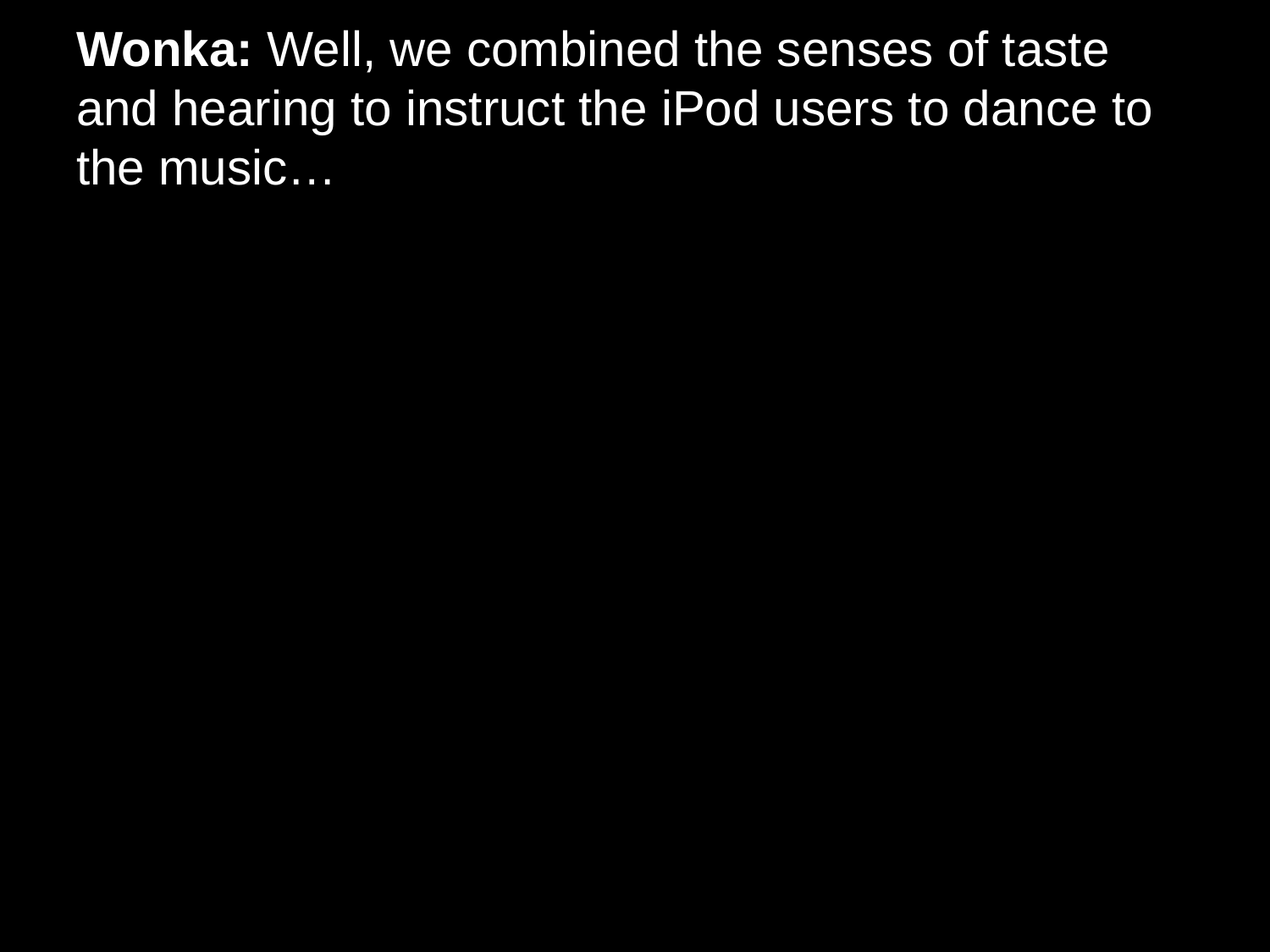

# Wonka: Well, we combined the senses of taste and hearing to instruct the iPod users to dance to the music…